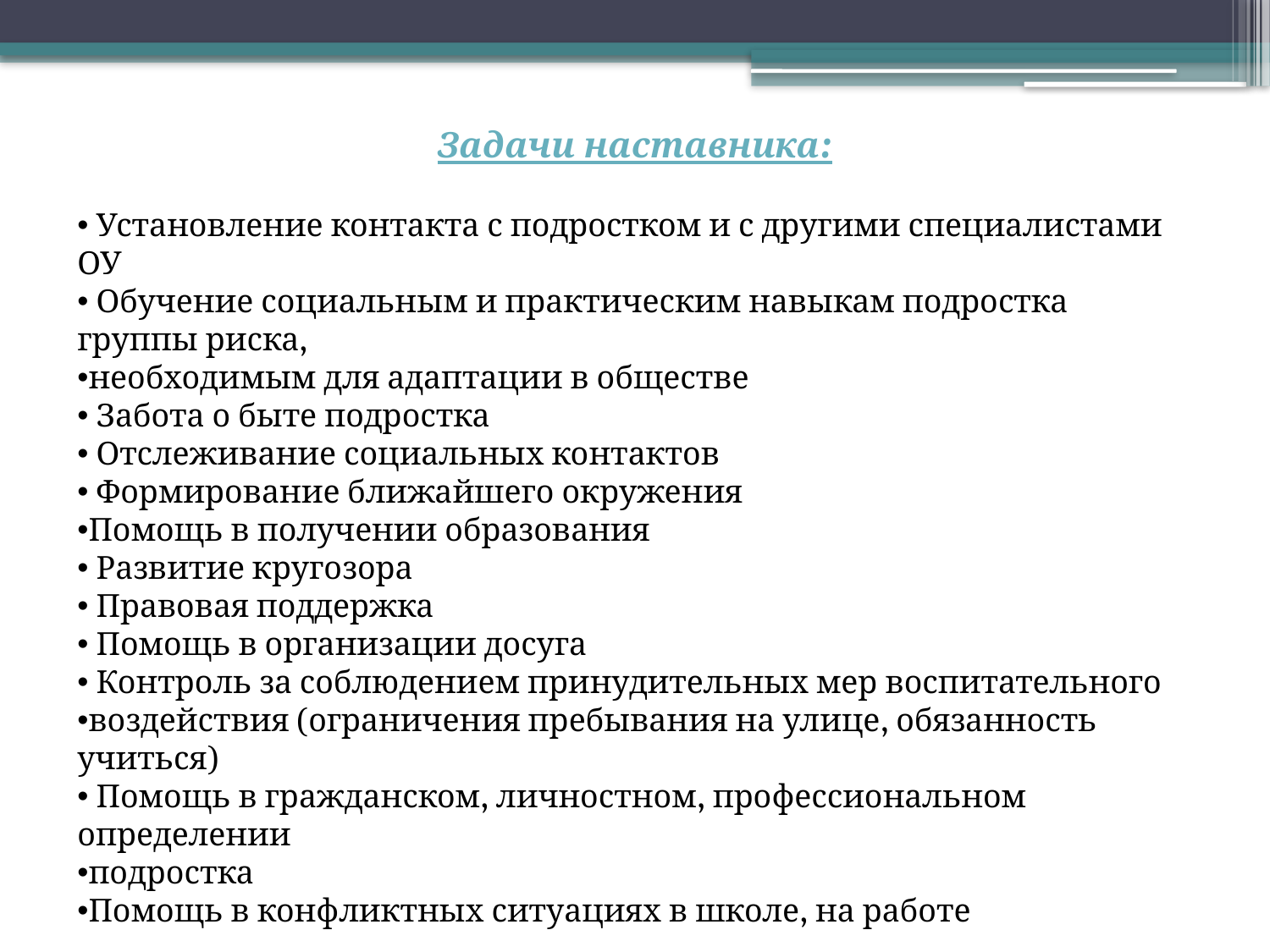

Задачи наставника:

 Установление контакта с подростком и с другими специалистами ОУ
 Обучение социальным и практическим навыкам подростка группы риска,
необходимым для адаптации в обществе
 Забота о быте подростка
 Отслеживание социальных контактов
 Формирование ближайшего окружения
Помощь в получении образования
 Развитие кругозора
 Правовая поддержка
 Помощь в организации досуга
 Контроль за соблюдением принудительных мер воспитательного
воздействия (ограничения пребывания на улице, обязанность учиться)
 Помощь в гражданском, личностном, профессиональном определении
подростка
Помощь в конфликтных ситуациях в школе, на работе